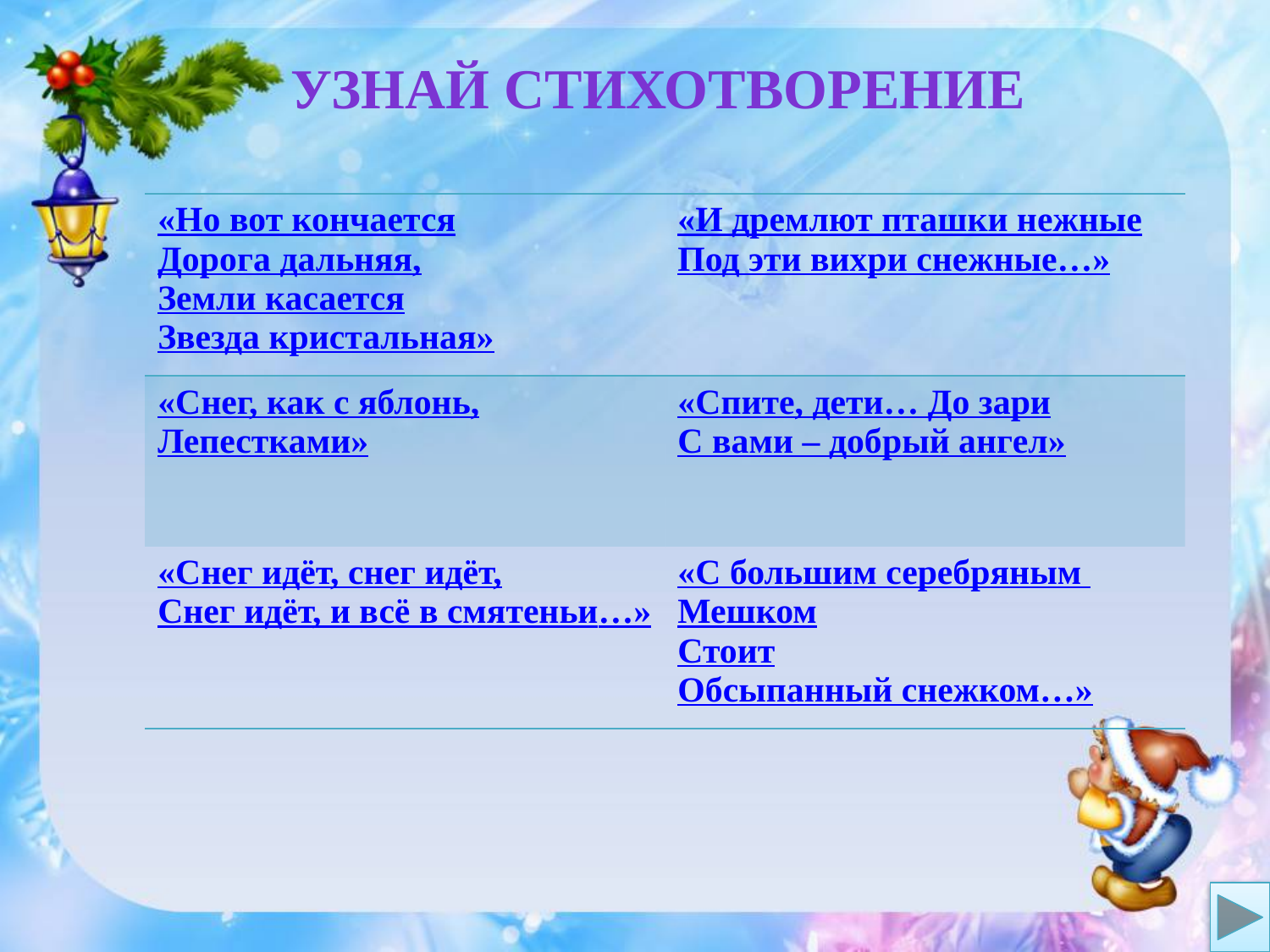

узнай стихотворение
| «Но вот кончается Дорога дальняя, Земли касается Звезда кристальная» | «И дремлют пташки нежные Под эти вихри снежные…» |
| --- | --- |
| «Снег, как с яблонь, Лепестками» | «Спите, дети… До зари С вами – добрый ангел» |
| «Снег идёт, снег идёт, Снег идёт, и всё в смятеньи…» | «С большим серебряным Мешком Стоит Обсыпанный снежком…» |